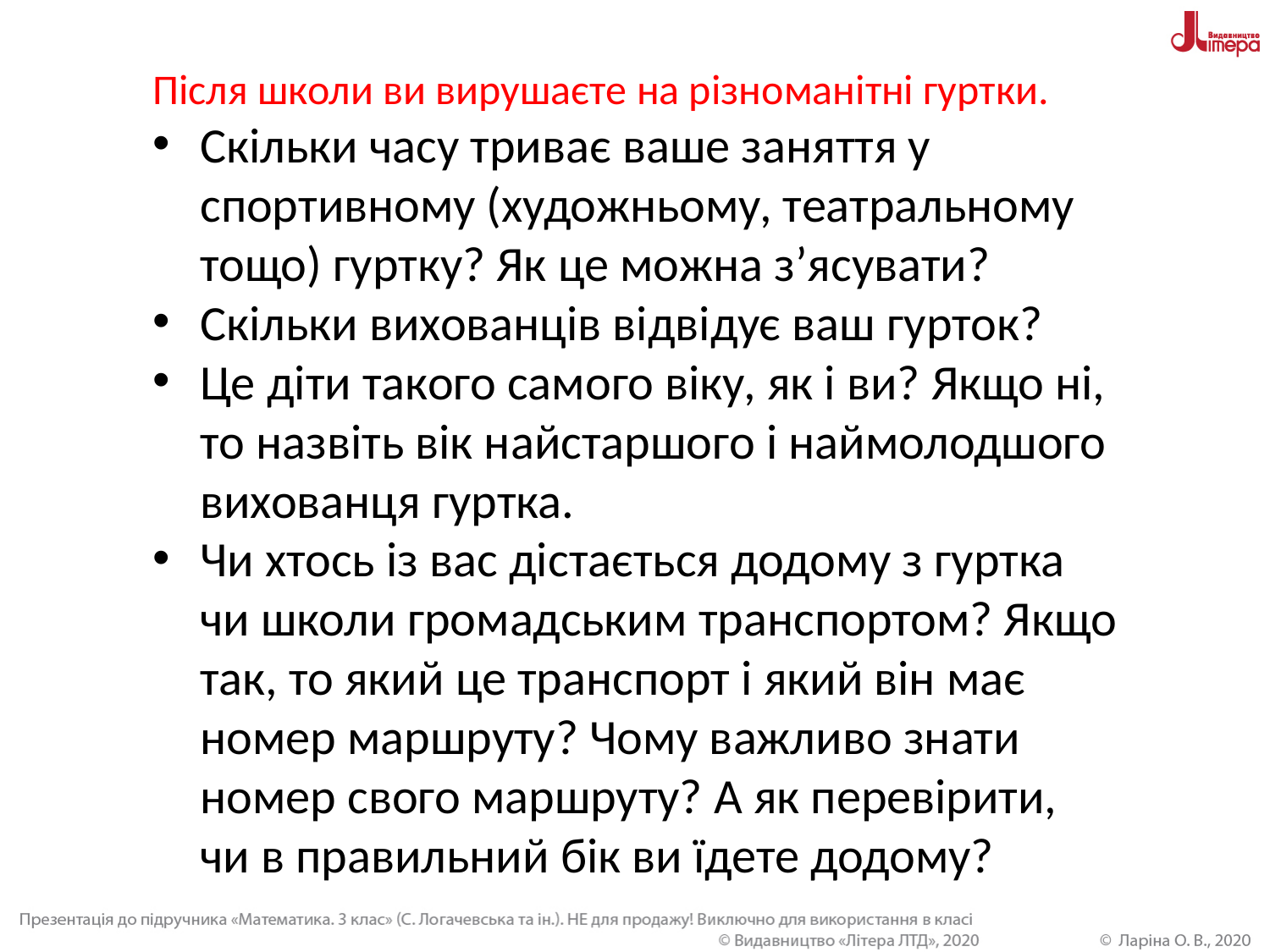

Після школи ви вирушаєте на різноманітні гуртки.
Скільки часу триває ваше заняття у спортивному (художньому, театральному тощо) гуртку? Як це можна з’ясувати?
Скільки вихованців відвідує ваш гурток?
Це діти такого самого віку, як і ви? Якщо ні, то назвіть вік найстаршого і наймолодшого вихованця гуртка.
Чи хтось із вас дістається додому з гуртка чи школи громадським транспортом? Якщо так, то який це транспорт і який він має номер маршруту? Чому важливо знати номер свого маршруту? А як перевірити, чи в правильний бік ви їдете додому?